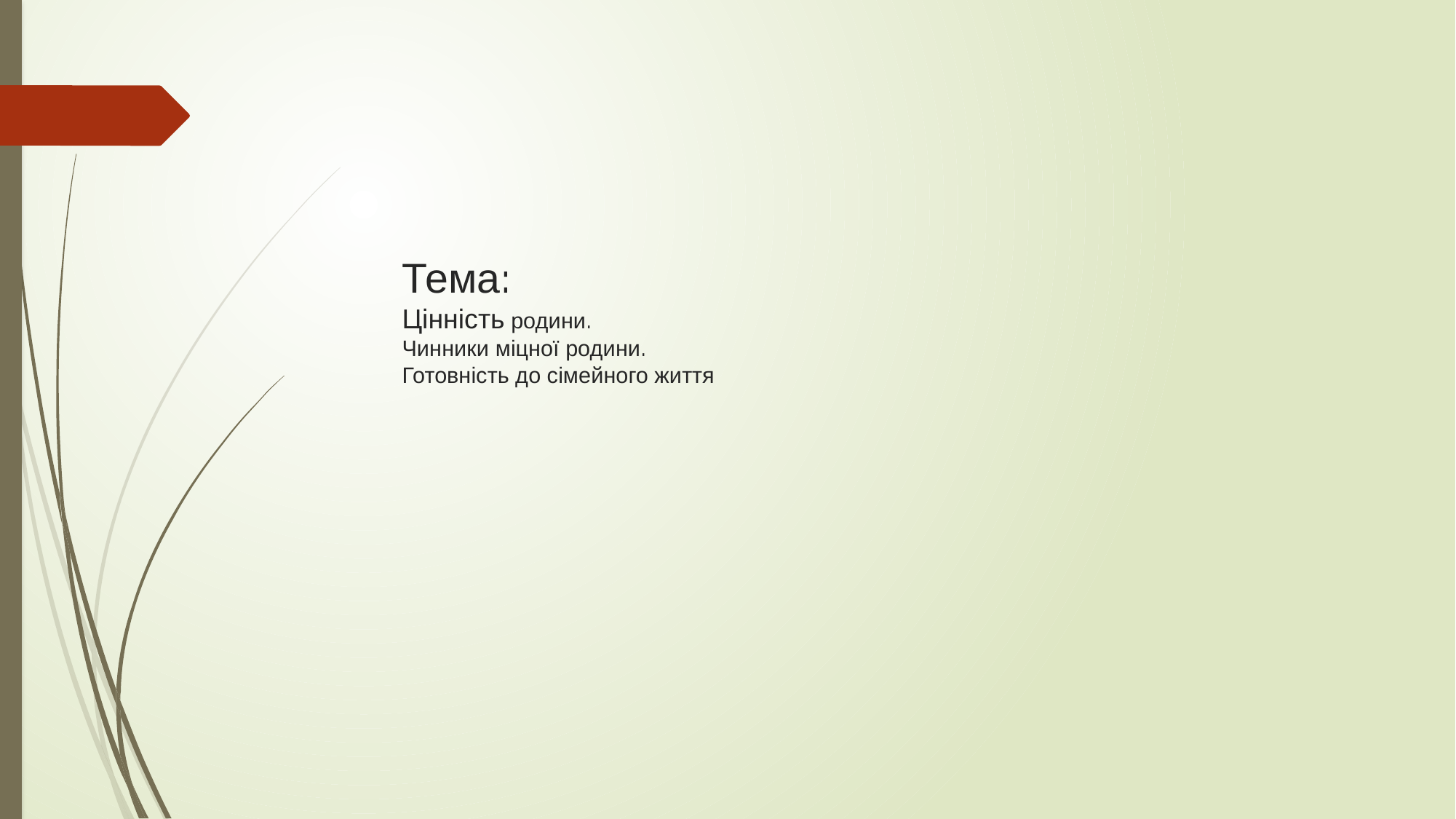

Тема:
Цінність родини.
Чинники міцної родини.
Готовність до сімейного життя